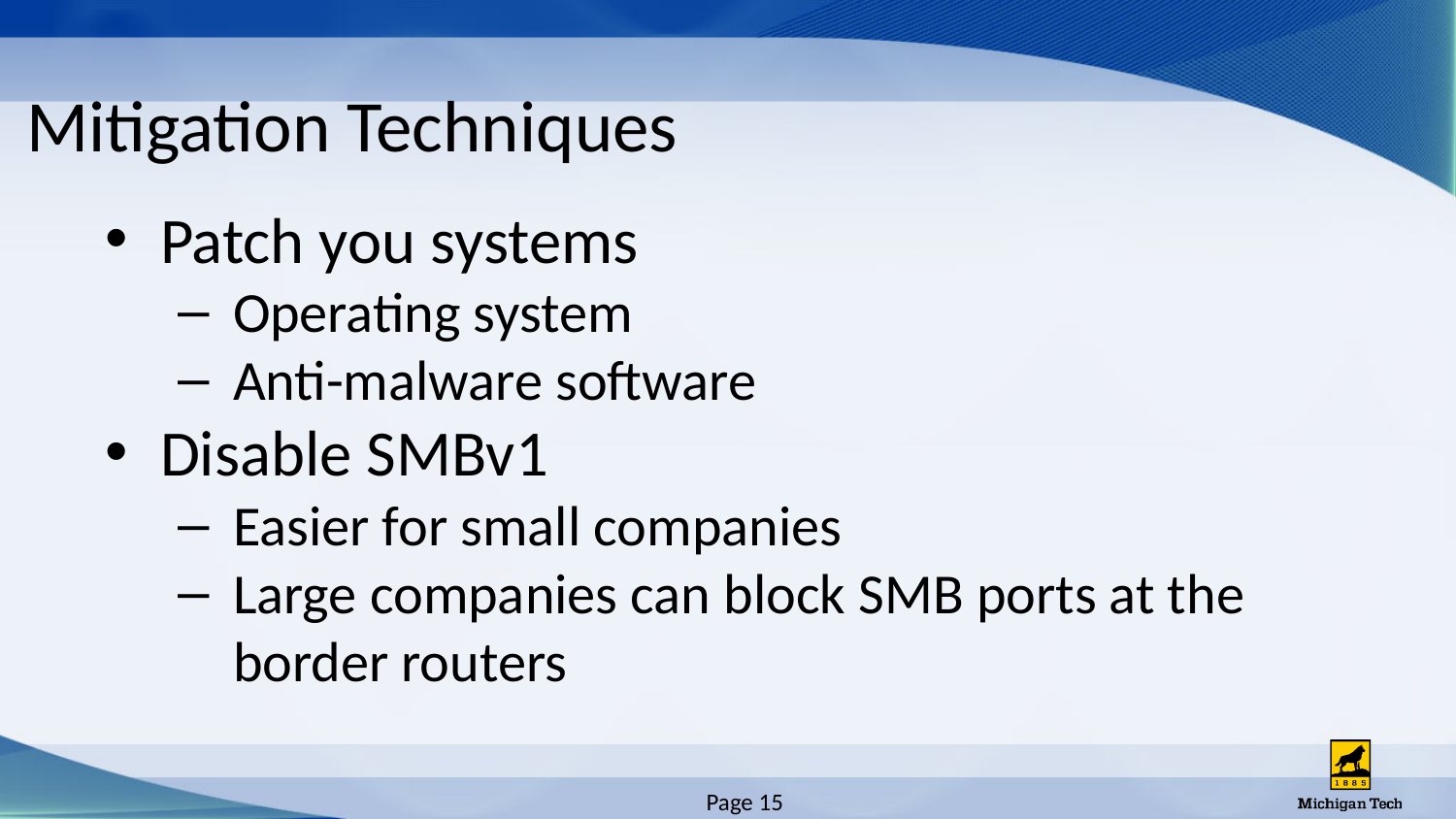

# Mitigation Techniques
Patch you systems
Operating system
Anti-malware software
Disable SMBv1
Easier for small companies
Large companies can block SMB ports at the border routers